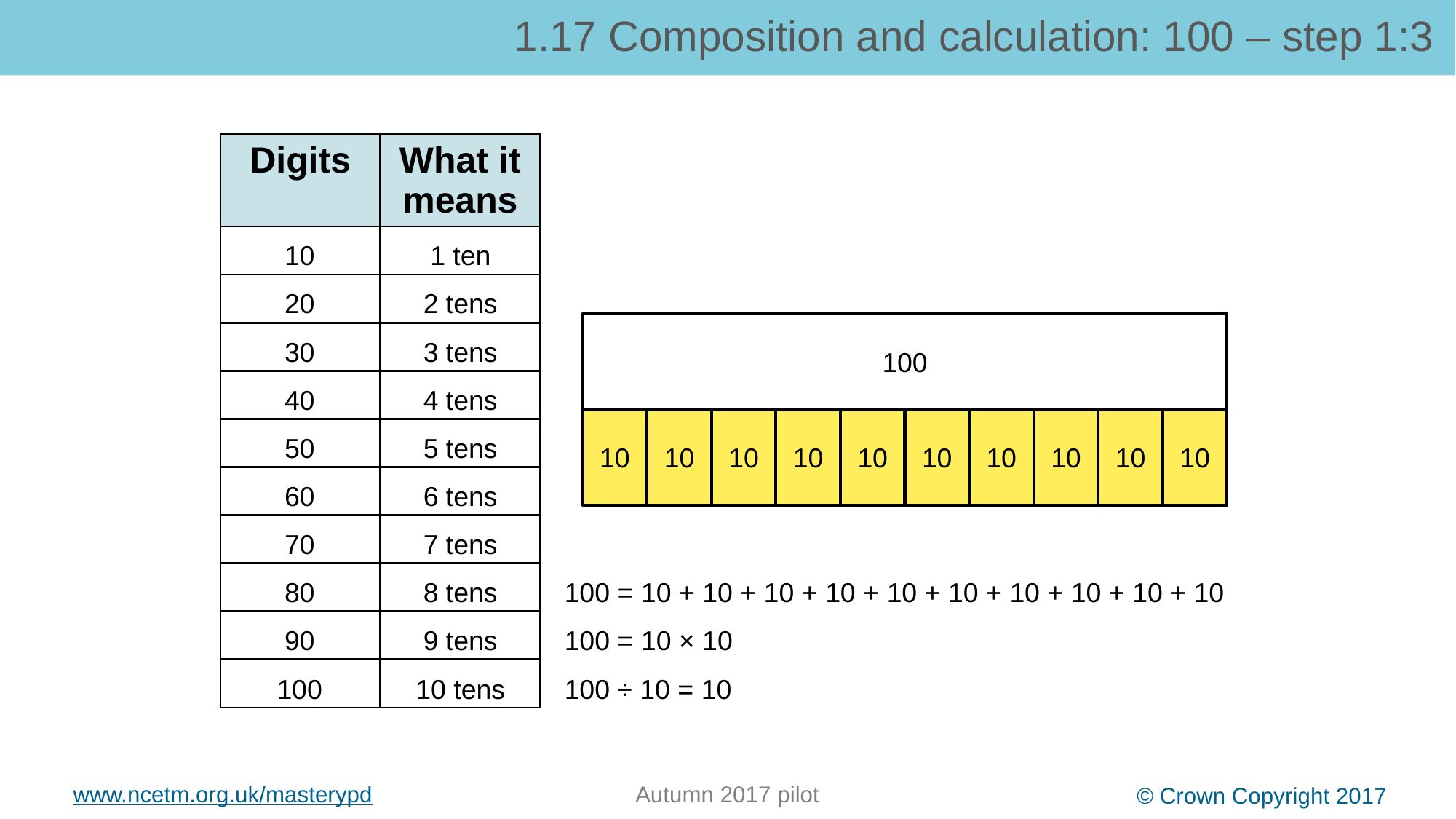

1.17 Composition and calculation: 100 – step 1:3
| Digits | What it means |
| --- | --- |
|  |  |
|  |  |
|  |  |
|  |  |
|  |  |
|  |  |
|  |  |
|  |  |
|  |  |
|  |  |
10
1 ten
20
2 tens

30
3 tens
100
40
4 tens

50
5 tens
10
10
10
10
10
10
10
10
10
10
60
6 tens
70
7 tens
80
8 tens
100 = 10 + 10 + 10 + 10 + 10 + 10 + 10 + 10 + 10 + 10
90
9 tens
100 = 10 × 10
100
10 tens
100 ÷ 10 = 10